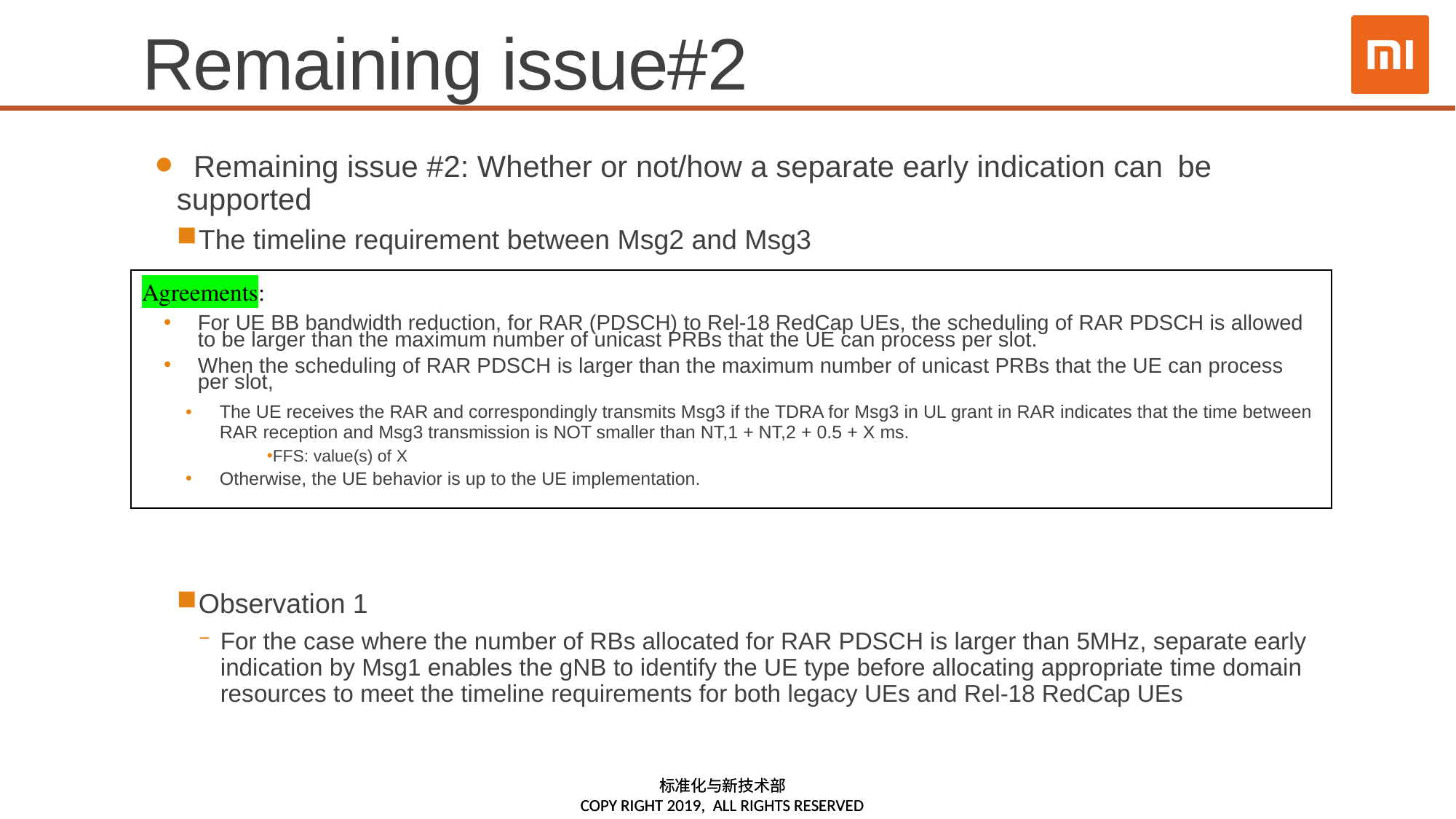

# Remaining issue#2
  Remaining issue #2: Whether or not/how a separate early indication can  be supported
The timeline requirement between Msg2 and Msg3

Observation 1
For the case where the number of RBs allocated for RAR PDSCH is larger than 5MHz, separate early indication by Msg1 enables the gNB to identify the UE type before allocating appropriate time domain resources to meet the timeline requirements for both legacy UEs and Rel-18 RedCap UEs

| Agreements: For UE BB bandwidth reduction, for RAR (PDSCH) to Rel-18 RedCap UEs, the scheduling of RAR PDSCH is allowed to be larger than the maximum number of unicast PRBs that the UE can process per slot. When the scheduling of RAR PDSCH is larger than the maximum number of unicast PRBs that the UE can process per slot, The UE receives the RAR and correspondingly transmits Msg3 if the TDRA for Msg3 in UL grant in RAR indicates that the time between RAR reception and Msg3 transmission is NOT smaller than NT,1 + NT,2 + 0.5 + X ms. FFS: value(s) of X Otherwise, the UE behavior is up to the UE implementation. |
| --- |